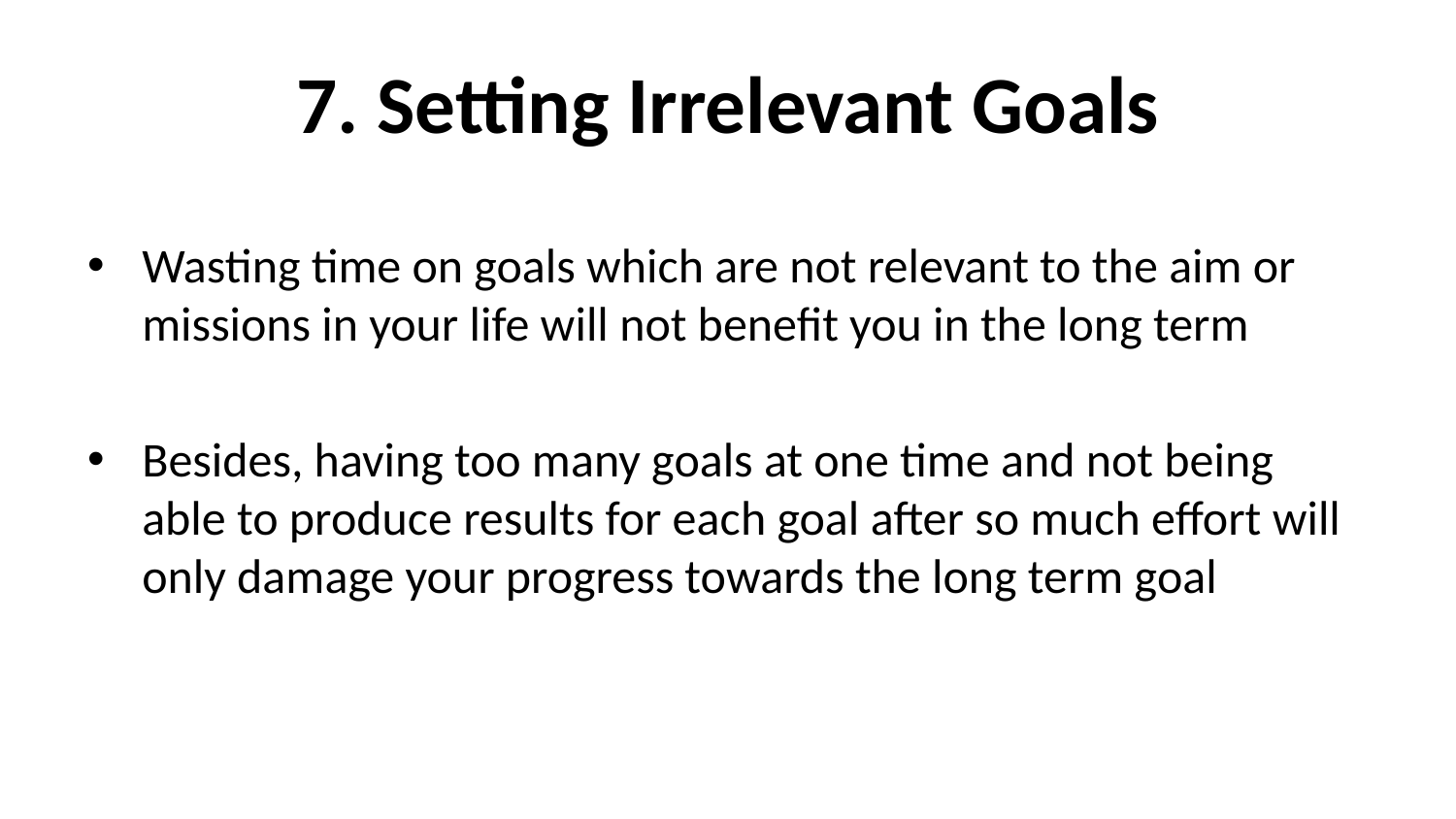

# 7. Setting Irrelevant Goals
Wasting time on goals which are not relevant to the aim or missions in your life will not benefit you in the long term

Besides, having too many goals at one time and not being able to produce results for each goal after so much effort will only damage your progress towards the long term goal